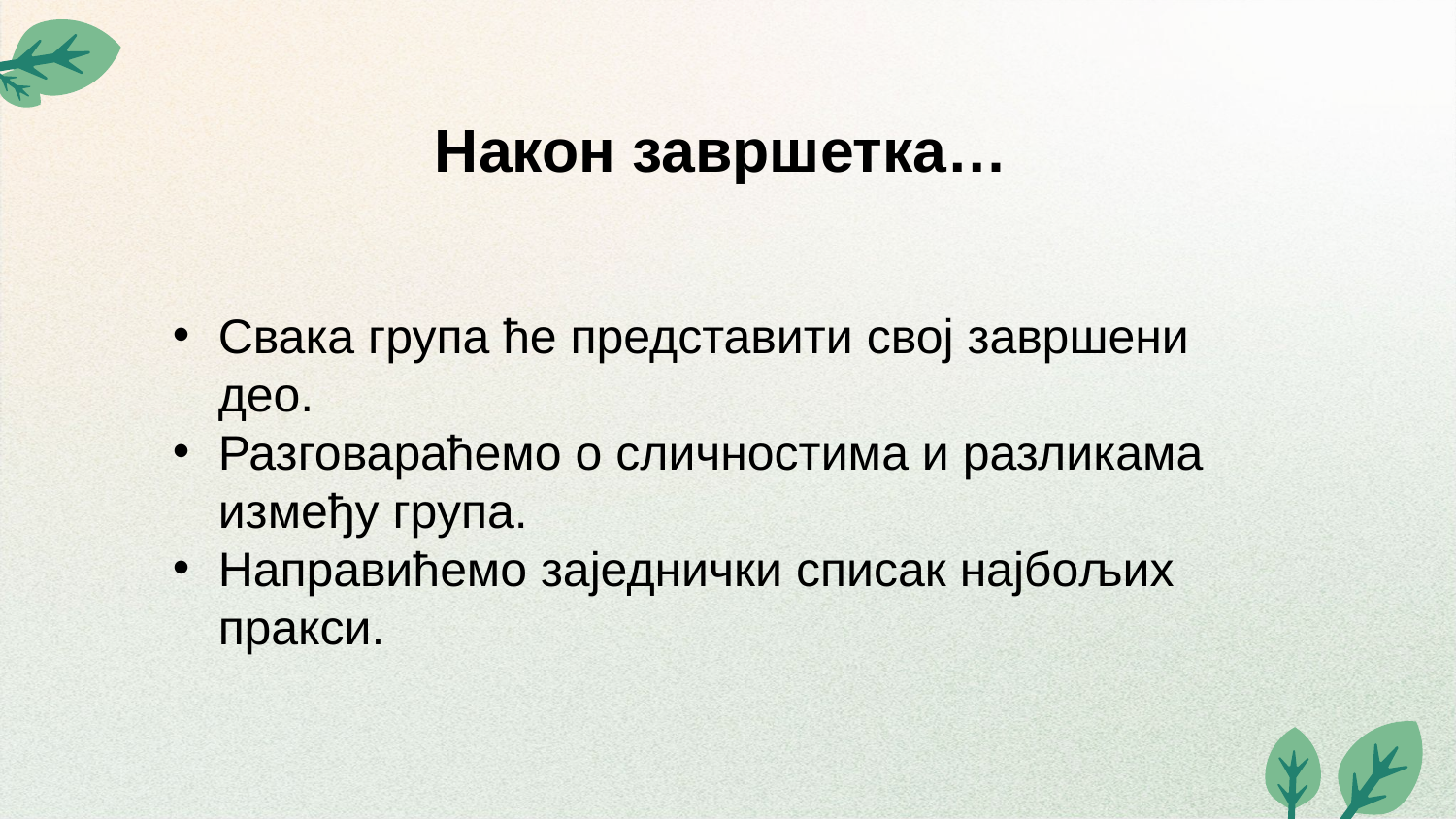

# Након завршетка…
Свака група ће представити свој завршени део.
Разговараћемо о сличностима и разликама између група.
Направићемо заједнички списак најбољих пракси.